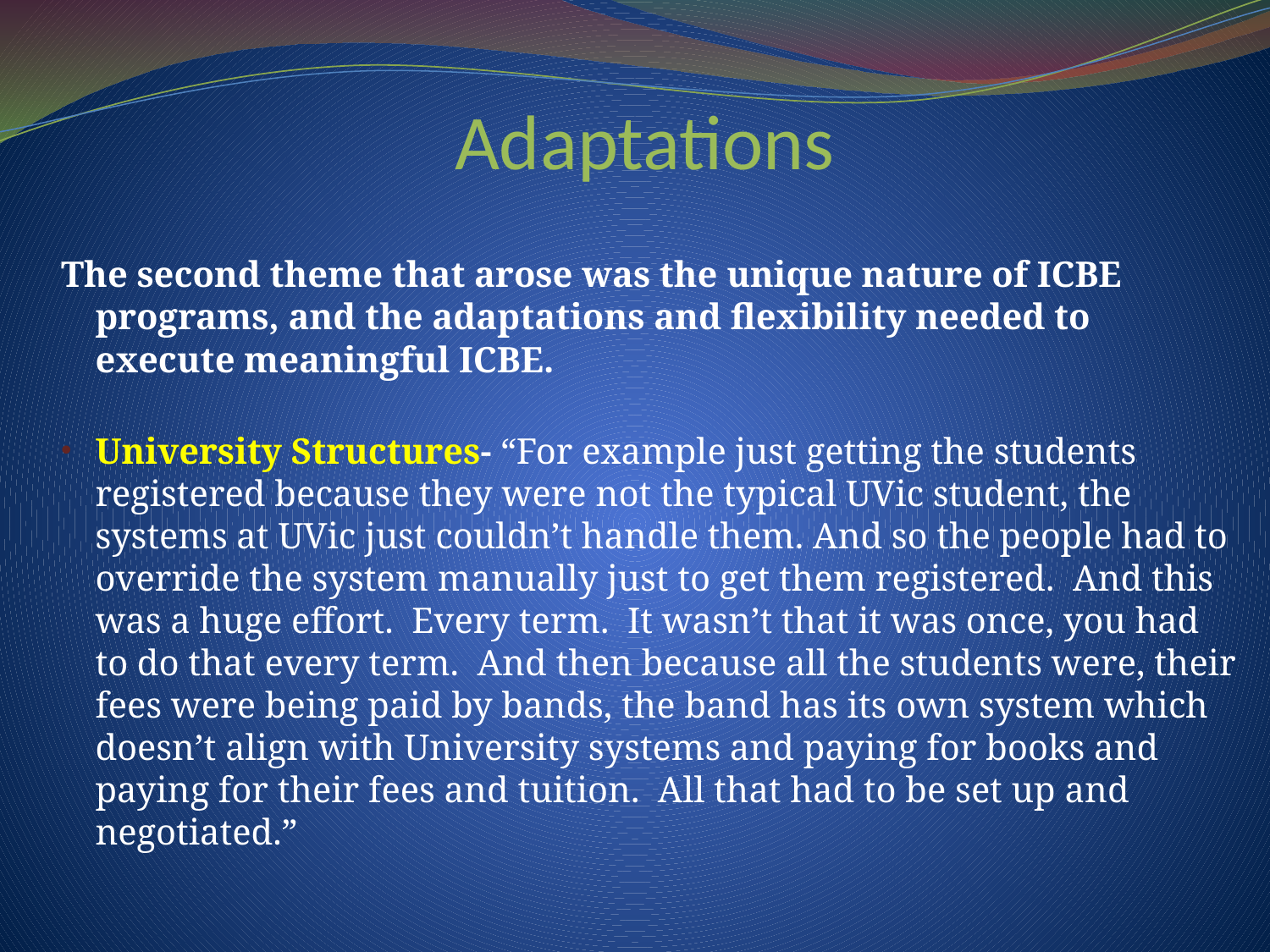

Adaptations
The second theme that arose was the unique nature of ICBE programs, and the adaptations and flexibility needed to execute meaningful ICBE.
University Structures- “For example just getting the students registered because they were not the typical UVic student, the systems at UVic just couldn’t handle them. And so the people had to override the system manually just to get them registered.  And this was a huge effort.  Every term.  It wasn’t that it was once, you had to do that every term.  And then because all the students were, their fees were being paid by bands, the band has its own system which doesn’t align with University systems and paying for books and paying for their fees and tuition.  All that had to be set up and negotiated.”